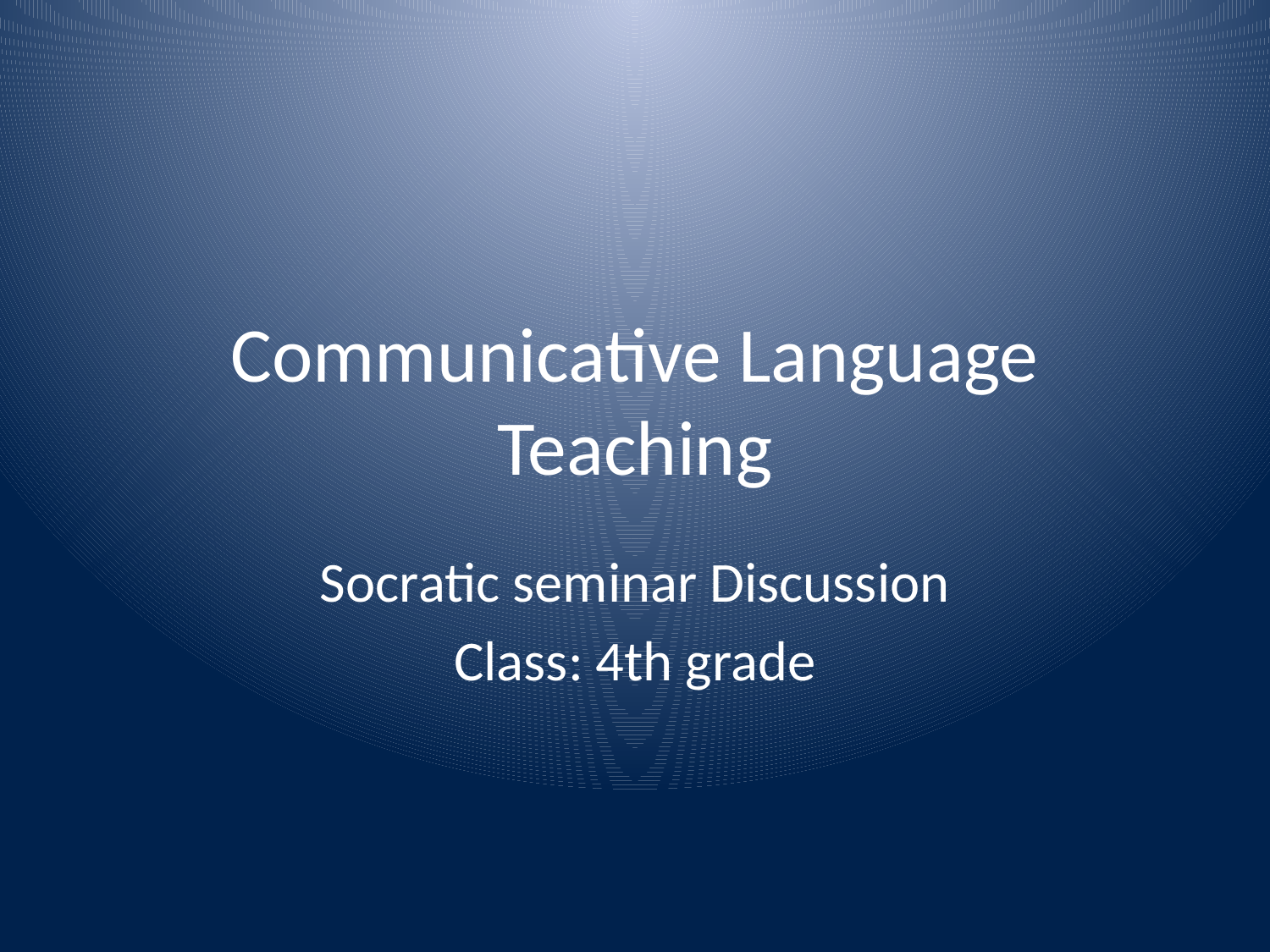

# Communicative Language Teaching
Socratic seminar Discussion
Class: 4th grade